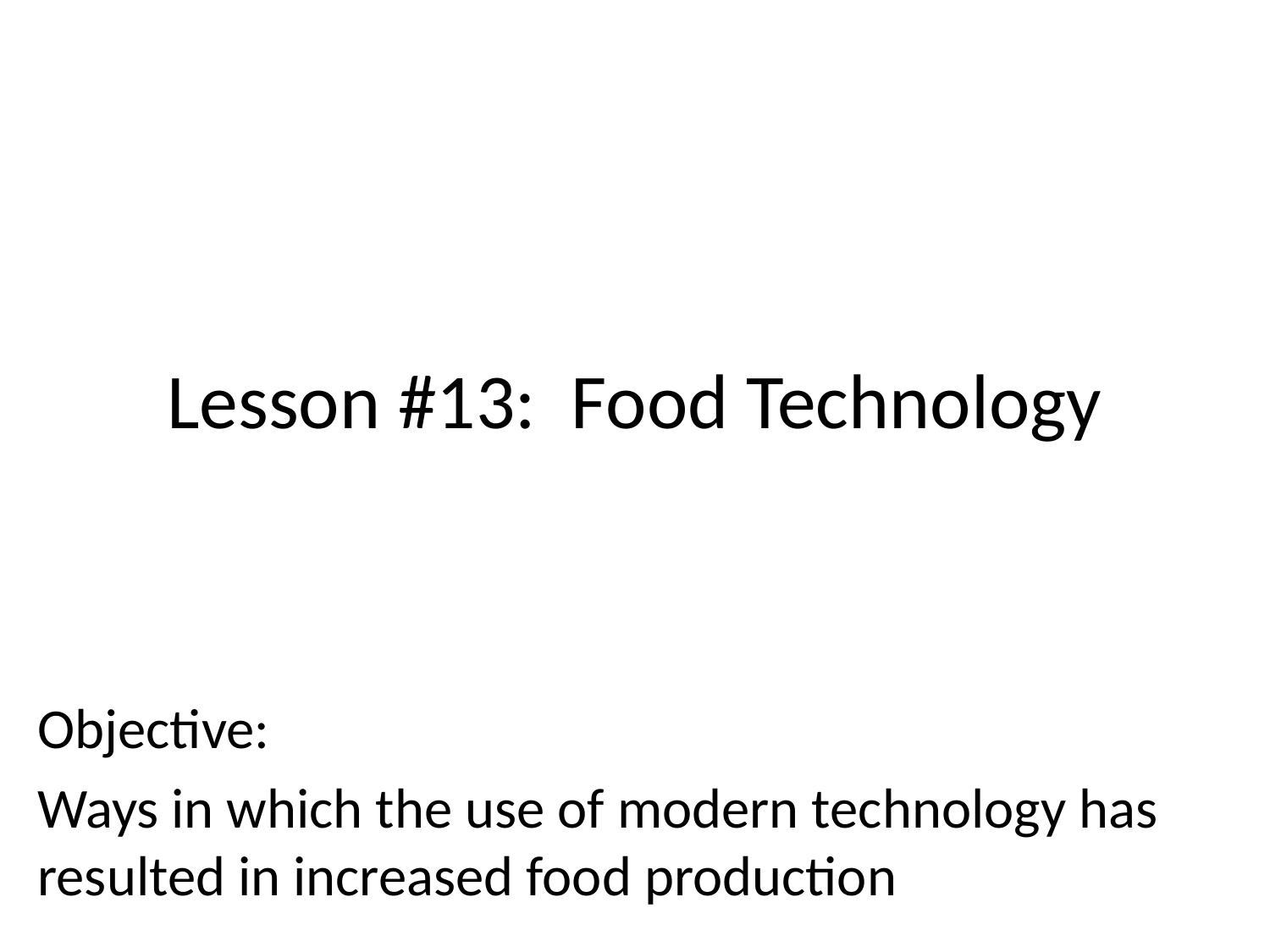

# Lesson #13:  Food Technology
Objective:
Ways in which the use of modern technology has resulted in increased food production